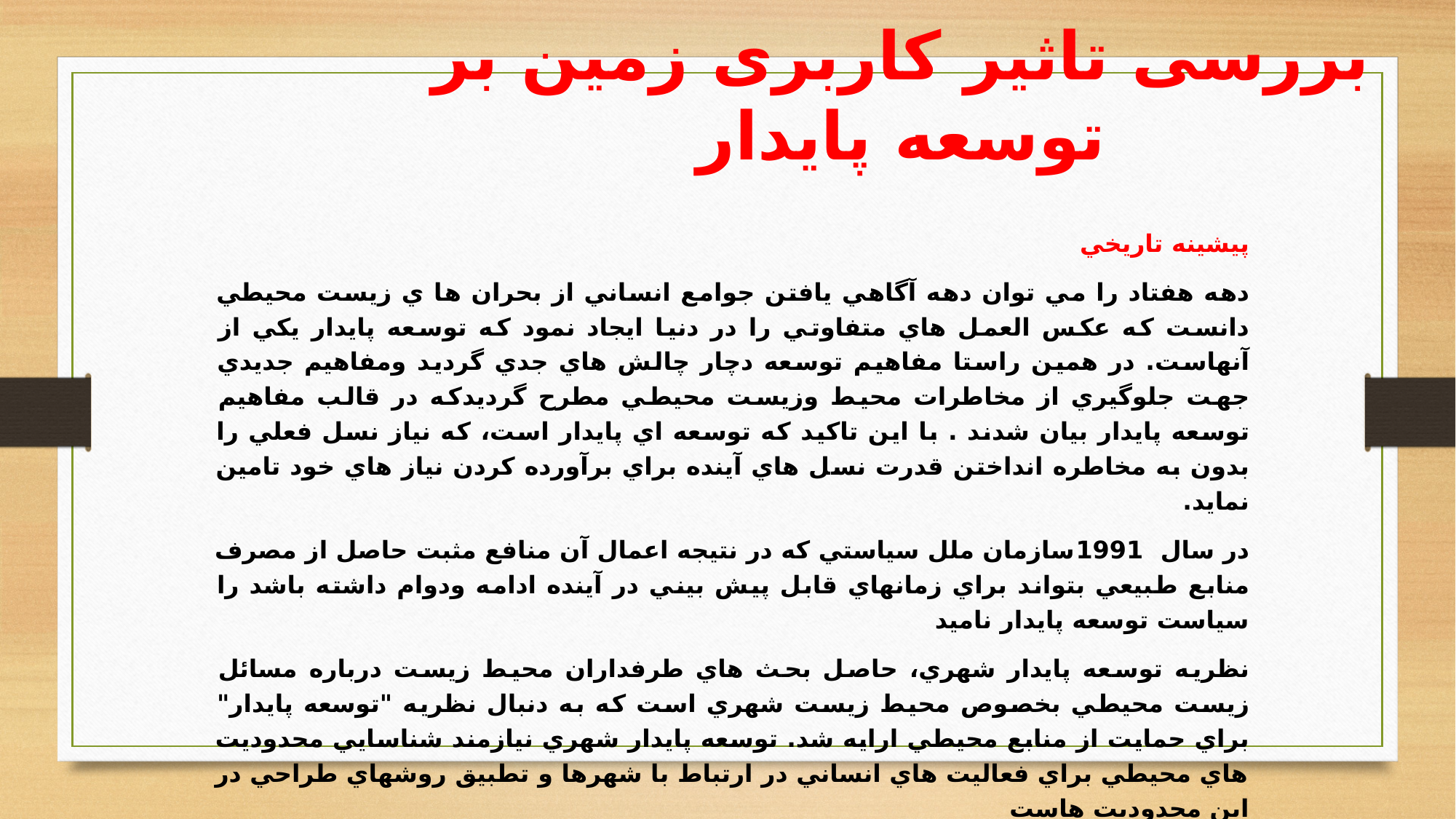

# بررسی تاثیر کاربری زمین بر توسعه پایدار
پيشينه تاريخي
دهه هفتاد را مي توان دهه آگاهي يافتن جوامع انساني از بحران ها ي زيست محيطي دانست كه عكس العمل هاي متفاوتي را در دنيا ايجاد نمود كه توسعه پايدار يكي از آنهاست. در همين راستا مفاهيم توسعه دچار چالش هاي جدي گرديد ومفاهيم جديدي جهت جلوگيري از مخاطرات محيط وزيست محيطي مطرح گرديدكه در قالب مفاهيم توسعه پايدار بيان شدند . با اين تاكيد كه توسعه اي پايدار است، كه نياز نسل فعلي را بدون به مخاطره انداختن قدرت نسل هاي آينده براي برآورده كردن نياز هاي خود تامين نمايد.
در سال  1991سازمان ملل سياستي كه در نتيجه اعمال آن منافع مثبت حاصل از مصرف منابع طبيعي بتواند براي زمانهاي قابل پيش بيني در آينده ادامه ودوام داشته باشد را سياست توسعه پايدار ناميد
نظريه توسعه پايدار شهري، حاصل بحث هاي طرفداران محيط زيست درباره مسائل زيست محيطي بخصوص محيط زيست شهري است كه به دنبال نظريه "توسعه پايدار" براي حمايت از منابع محيطي ارايه شد. توسعه پايدار شهري نيازمند شناسايي محدوديت هاي محيطي براي فعاليت هاي انساني در ارتباط با شهرها و تطبيق روشهاي طراحي در اين محدوديت هاست